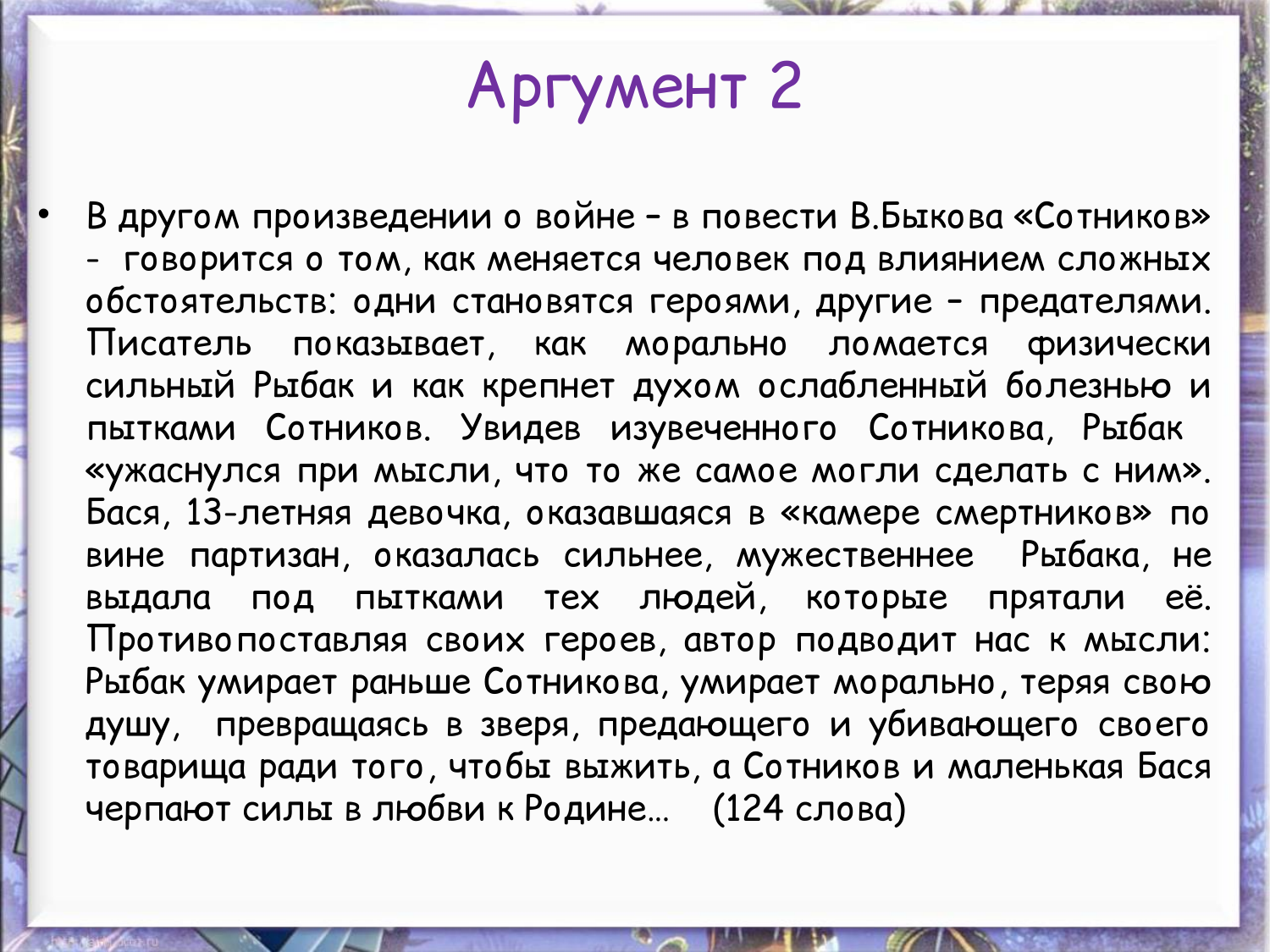

# Аргумент 2
В другом произведении о войне – в повести В.Быкова «Сотников» -  говорится о том, как меняется человек под влиянием сложных обстоятельств: одни становятся героями, другие – предателями. Писатель показывает, как морально ломается физически сильный Рыбак и как крепнет духом ослабленный болезнью и пытками Сотников. Увидев изувеченного Сотникова, Рыбак  «ужаснулся при мысли, что то же самое могли сделать с ним». Бася, 13-летняя девочка, оказавшаяся в «камере смертников» по вине партизан, оказалась сильнее, мужественнее  Рыбака, не выдала под пытками тех людей, которые прятали её. Противопоставляя своих героев, автор подводит нас к мысли: Рыбак умирает раньше Сотникова, умирает морально, теряя свою душу,  превращаясь в зверя, предающего и убивающего своего товарища ради того, чтобы выжить, а Сотников и маленькая Бася черпают силы в любви к Родине…    (124 слова)